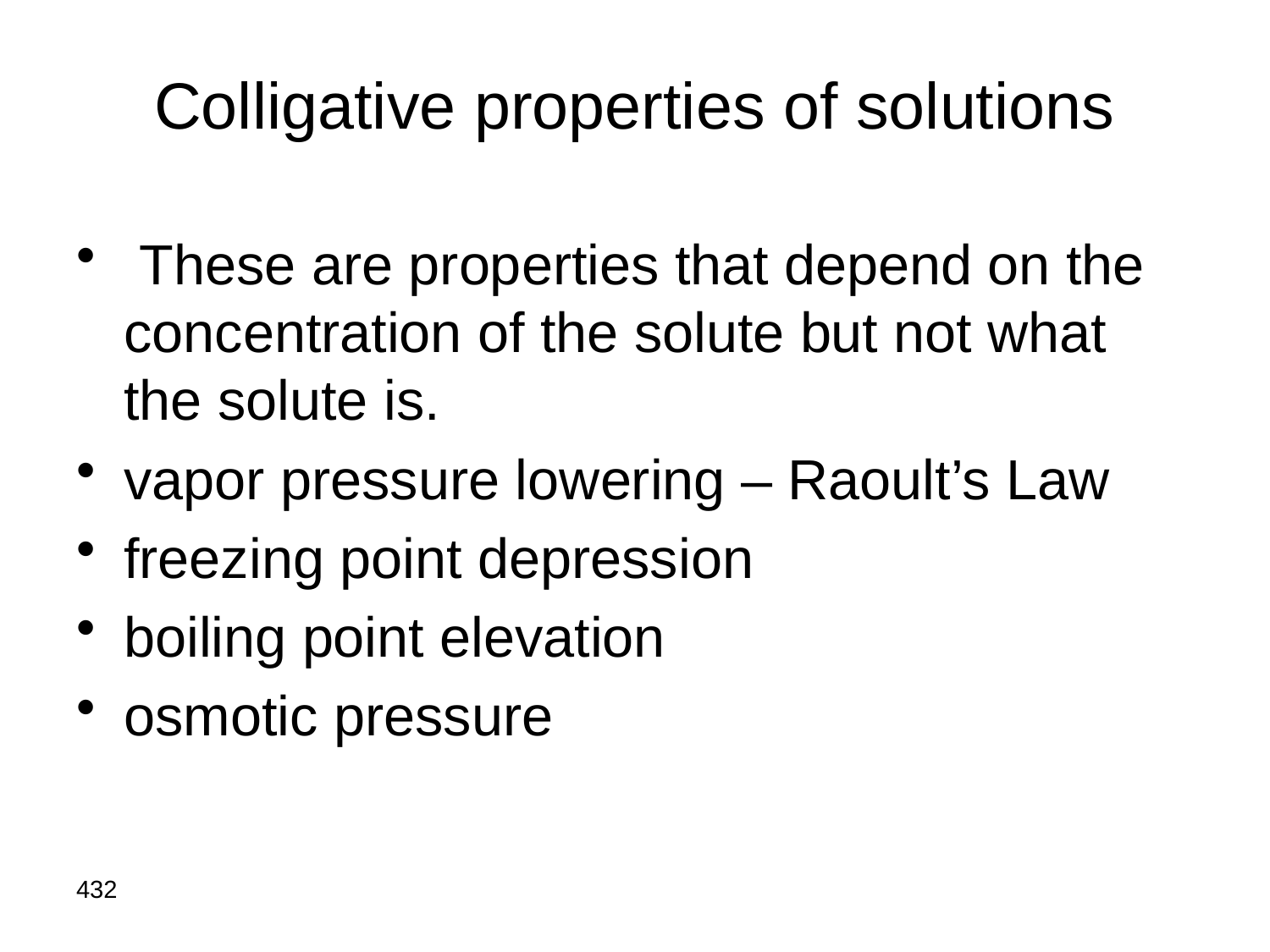

# Colligative properties of solutions
 These are properties that depend on the concentration of the solute but not what the solute is.
vapor pressure lowering – Raoult’s Law
freezing point depression
boiling point elevation
osmotic pressure

432